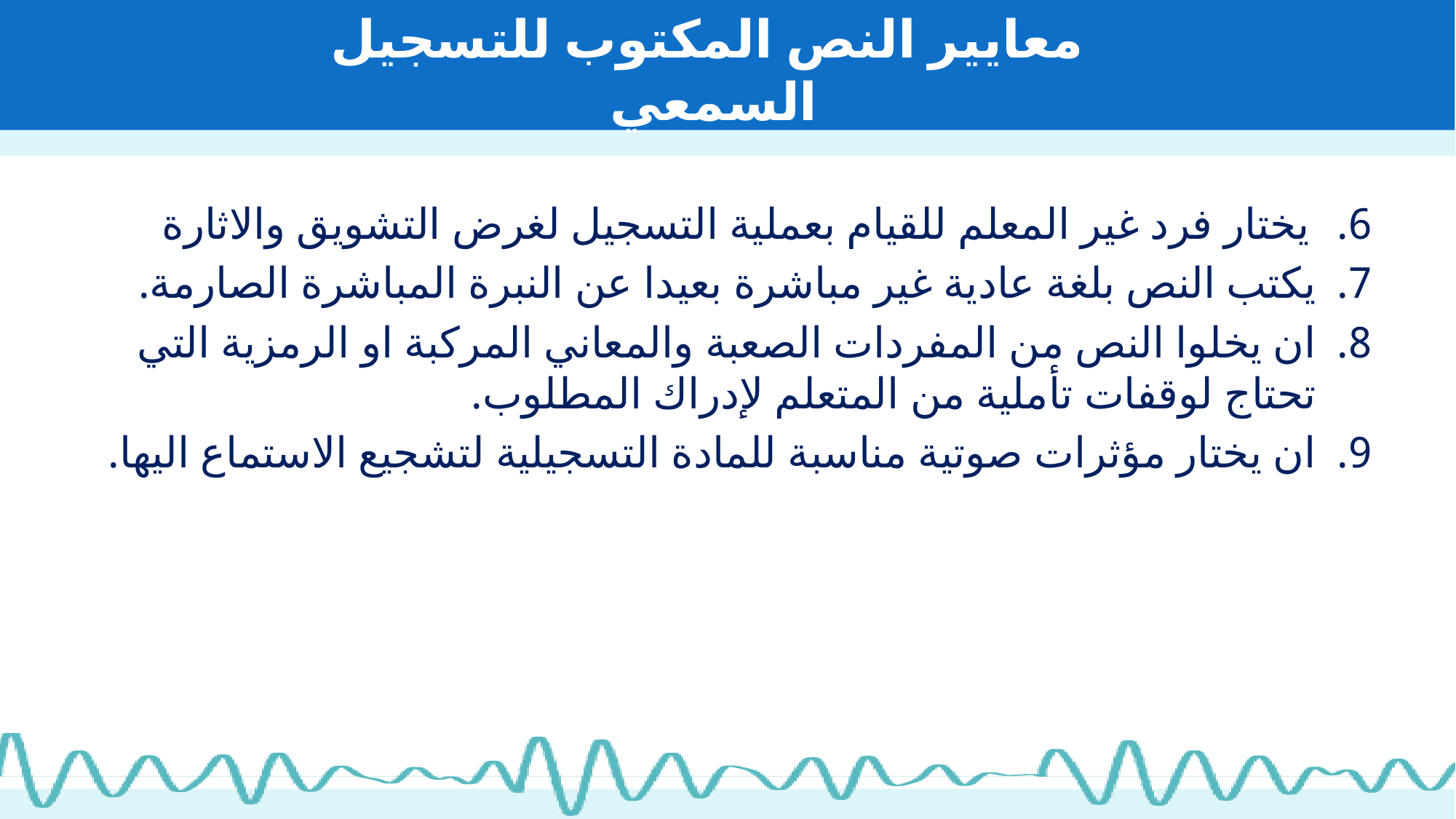

معايير النص المكتوب للتسجيل السمعي
يختار فرد غير المعلم للقيام بعملية التسجيل لغرض التشويق والاثارة
يكتب النص بلغة عادية غير مباشرة بعيدا عن النبرة المباشرة الصارمة.
ان يخلوا النص من المفردات الصعبة والمعاني المركبة او الرمزية التي تحتاج لوقفات تأملية من المتعلم لإدراك المطلوب.
ان يختار مؤثرات صوتية مناسبة للمادة التسجيلية لتشجيع الاستماع اليها.